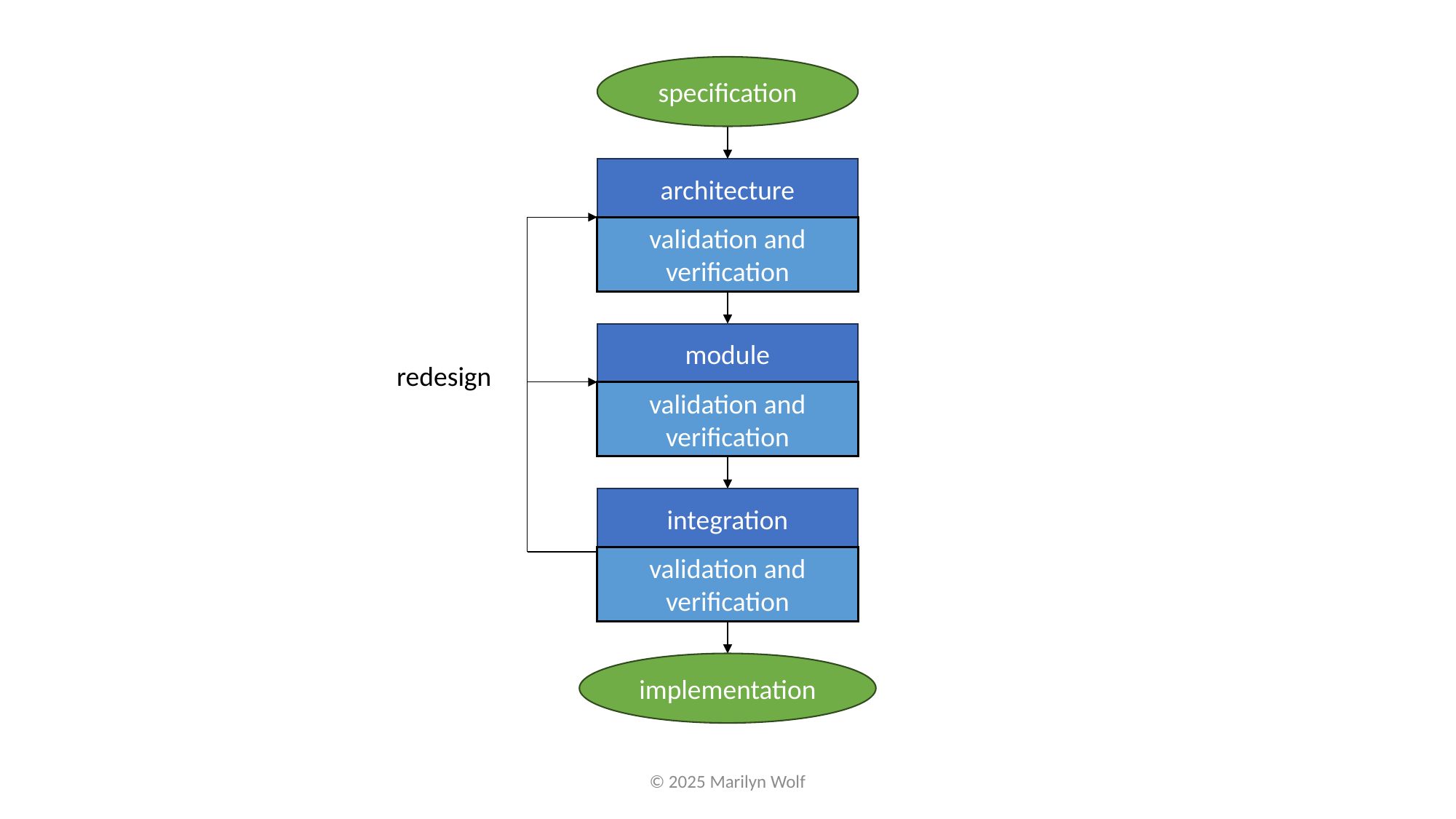

specification
architecture
validation and verification
module
redesign
validation and verification
integration
validation and verification
implementation
© 2025 Marilyn Wolf